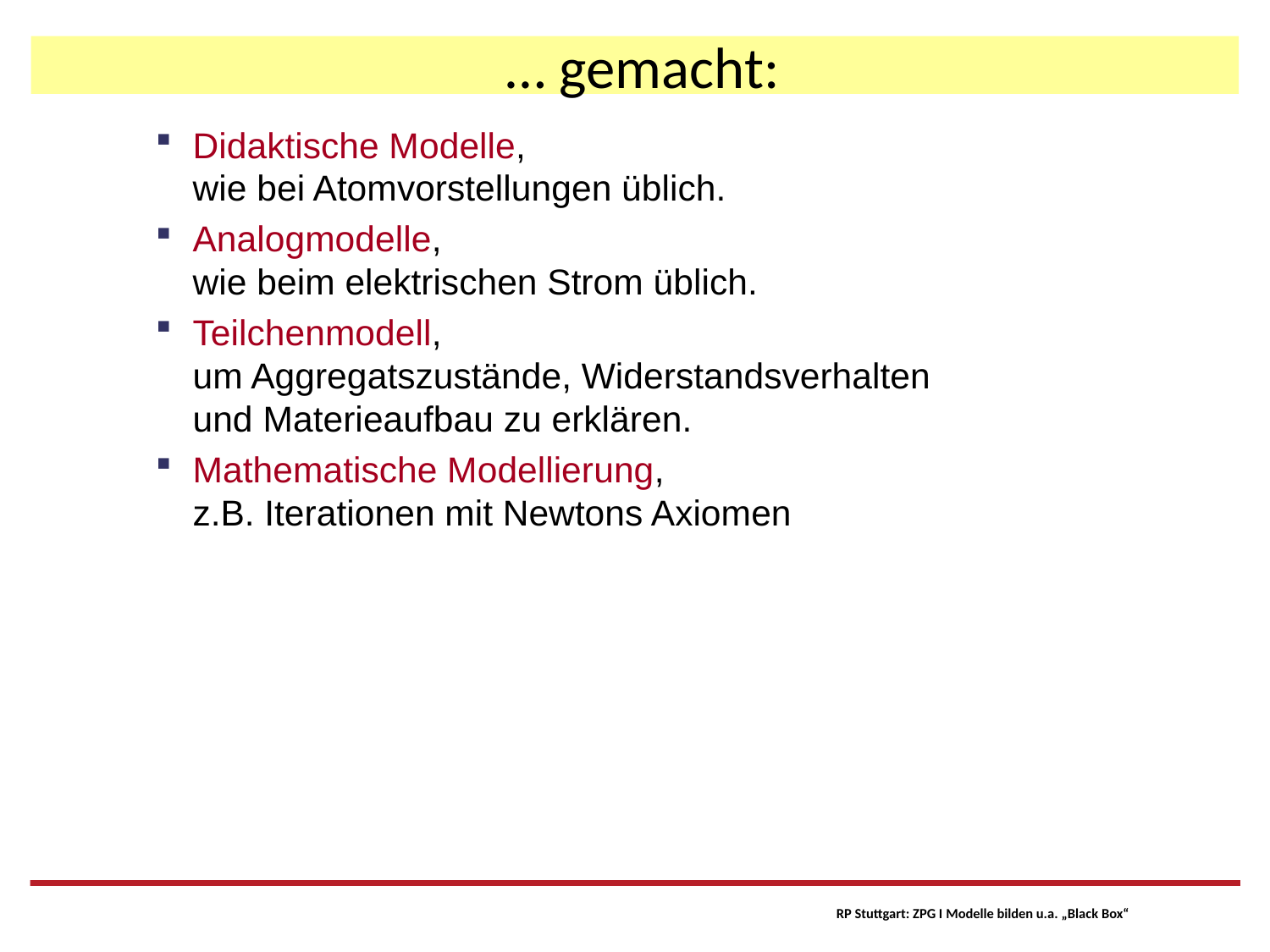

# … gemacht:
Didaktische Modelle,
wie bei Atomvorstellungen üblich.
Analogmodelle,
wie beim elektrischen Strom üblich.
Teilchenmodell,
um Aggregatszustände, Widerstandsverhalten und Materieaufbau zu erklären.
Mathematische Modellierung,
z.B. Iterationen mit Newtons Axiomen
RP Stuttgart: ZPG I Modelle bilden u.a. „Black Box“